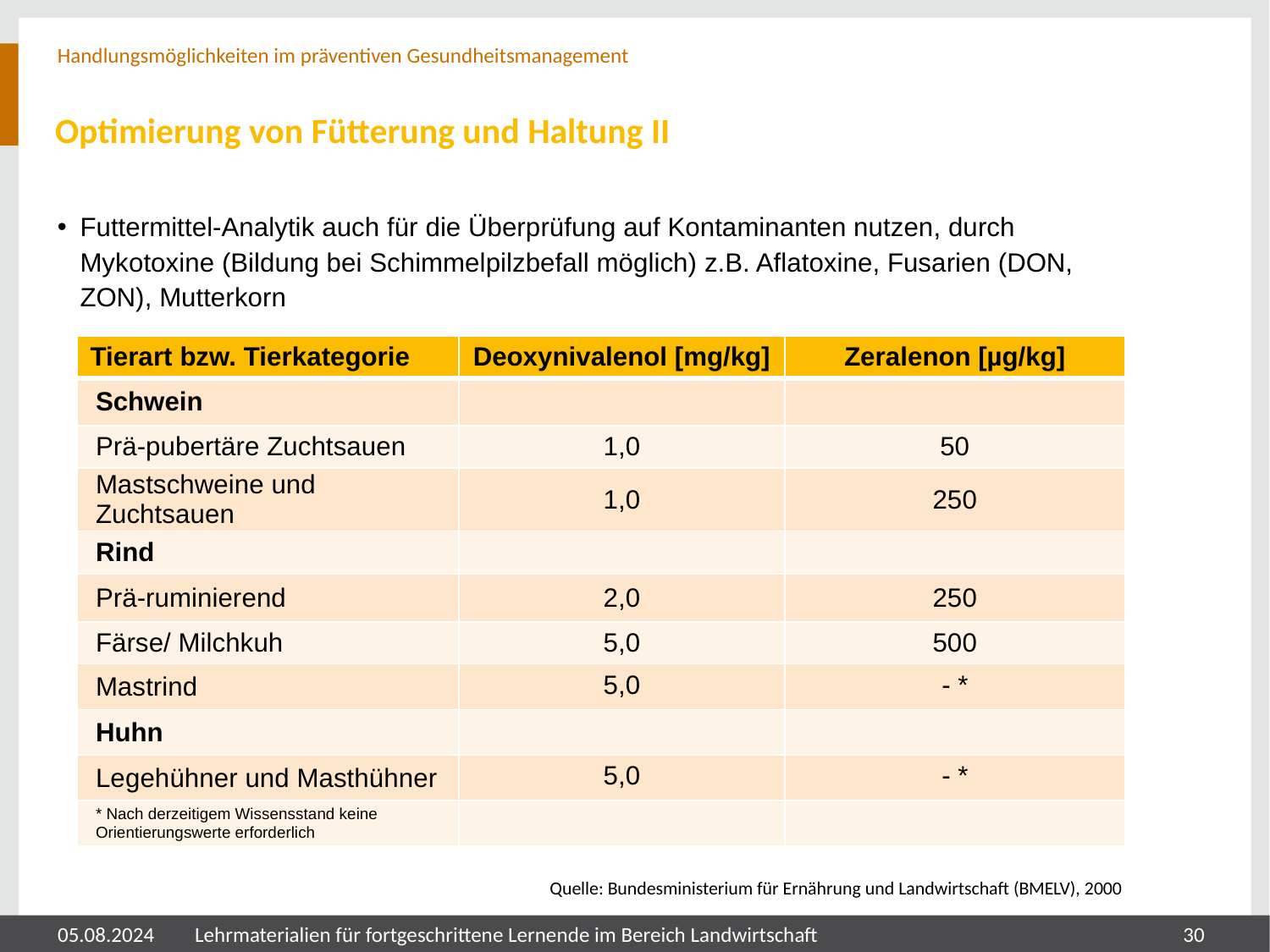

Handlungsmöglichkeiten im präventiven Gesundheitsmanagement
# Optimierung von Fütterung und Haltung II
Futtermittel-Analytik auch für die Überprüfung auf Kontaminanten nutzen, durch Mykotoxine (Bildung bei Schimmelpilzbefall möglich) z.B. Aflatoxine, Fusarien (DON, ZON), Mutterkorn

| Tierart bzw. Tierkategorie | Deoxynivalenol [mg/kg] | Zeralenon [µg/kg] |
| --- | --- | --- |
| Schwein |  |  |
| Prä-pubertäre Zuchtsauen | 1,0 | 50 |
| Mastschweine und Zuchtsauen | 1,0 | 250 |
| Rind |  |  |
| Prä-ruminierend | 2,0 | 250 |
| Färse/ Milchkuh | 5,0 | 500 |
| Mastrind | 5,0 | - \* |
| Huhn |  |  |
| Legehühner und Masthühner | 5,0 | - \* |
| \* Nach derzeitigem Wissensstand keine Orientierungswerte erforderlich |  |  |
Quelle: Bundesministerium für Ernährung und Landwirtschaft (BMELV), 2000
05.08.2024
Lehrmaterialien für fortgeschrittene Lernende im Bereich Landwirtschaft
30